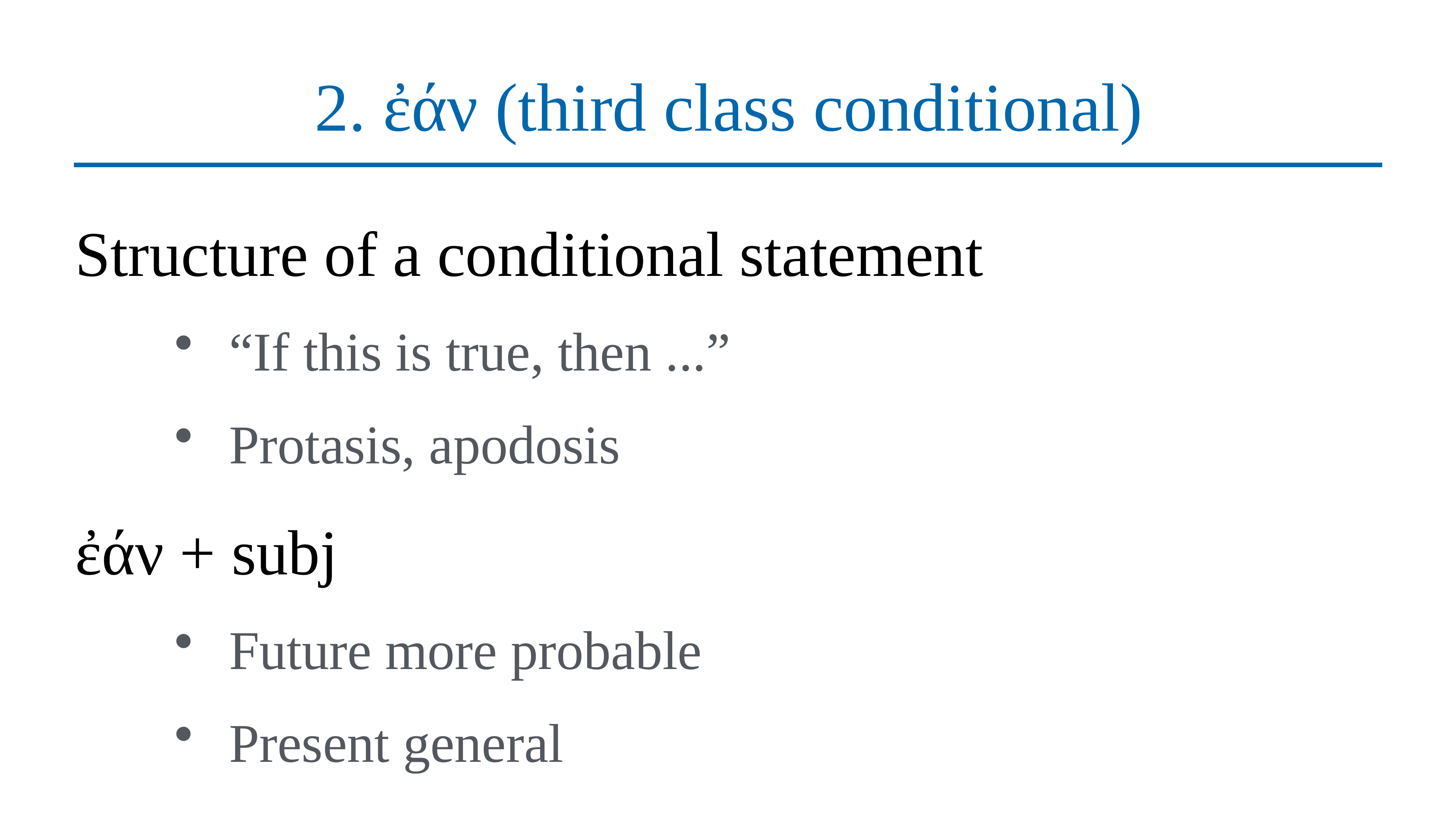

# 2. ἐάν (third class conditional)
Structure of a conditional statement
“If this is true, then ...”
Protasis, apodosis
ἐάν + subj
Future more probable
Present general